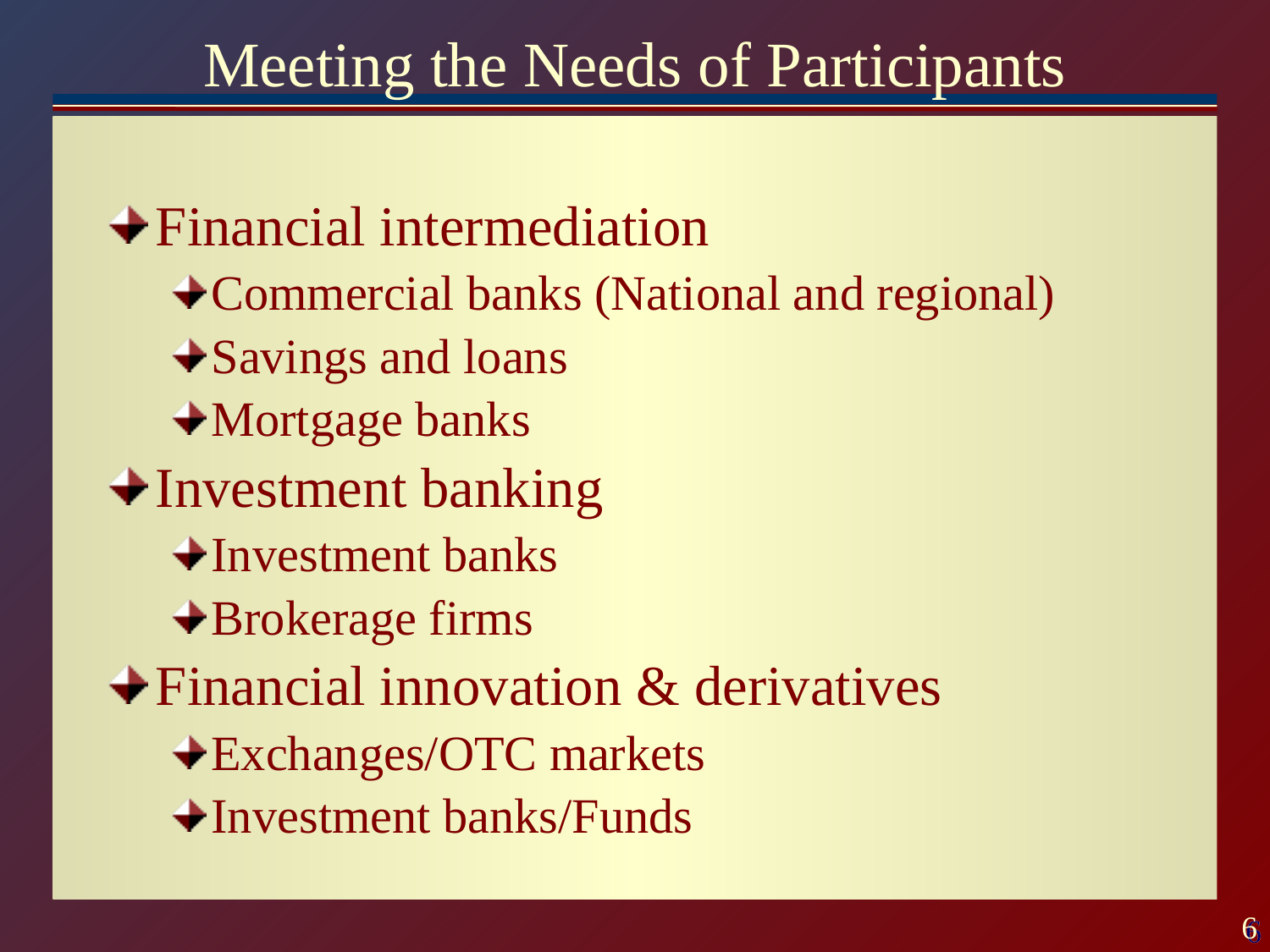

# Meeting the Needs of Participants
Financial intermediation
Commercial banks (National and regional)
Savings and loans
Mortgage banks
Investment banking
Investment banks
Brokerage firms
Financial innovation & derivatives
Exchanges/OTC markets
Investment banks/Funds